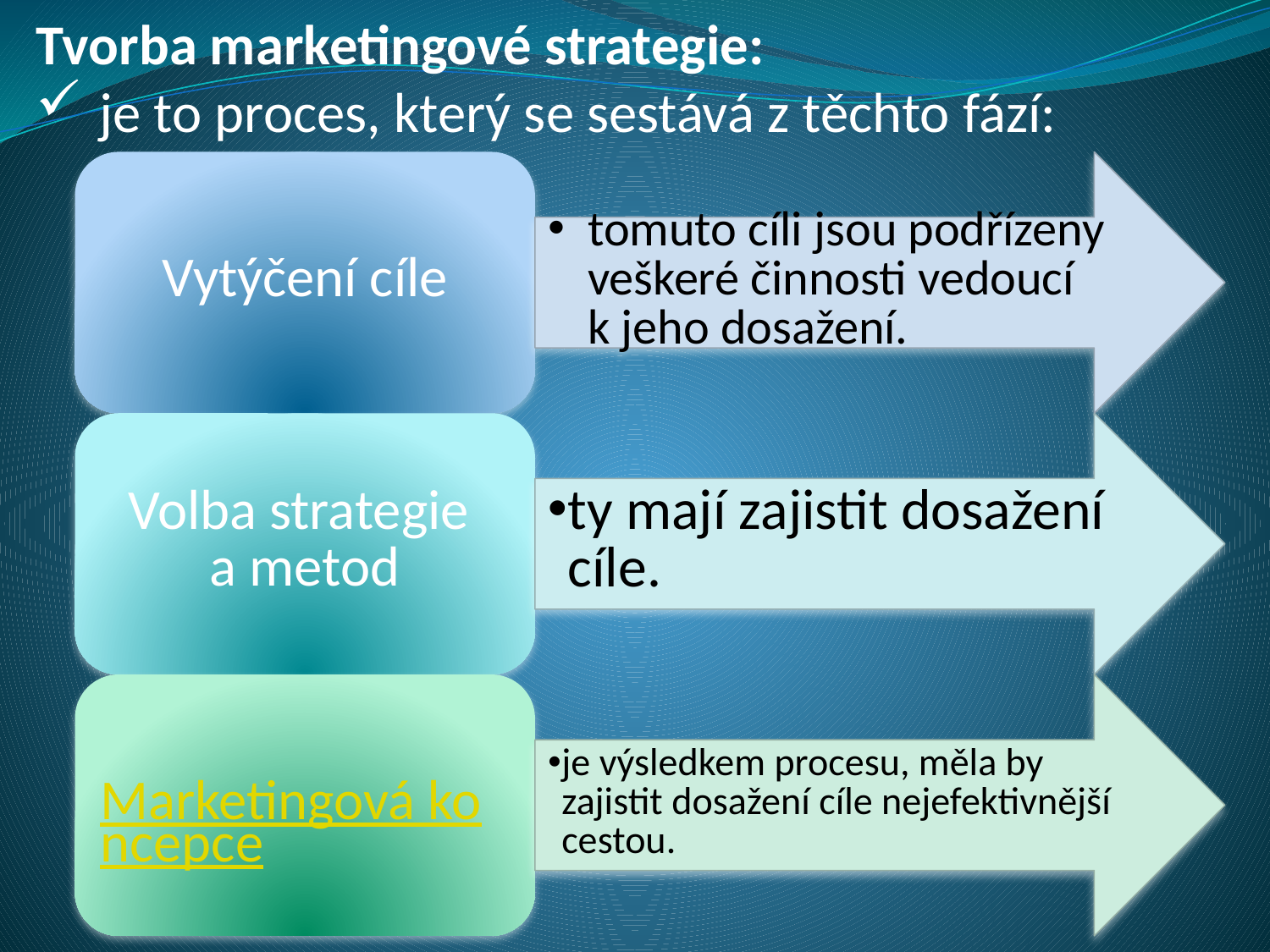

Tvorba marketingové strategie:
je to proces, který se sestává z těchto fází:
Vytýčení cíle
tomuto cíli jsou podřízeny veškeré činnosti vedoucí
k jeho dosažení.
Volba strategie
a metod
je výsledkem procesu, měla by zajistit dosažení cíle nejefektivnější cestou.
Marketingová koncepce
ty mají zajistit dosažení cíle.